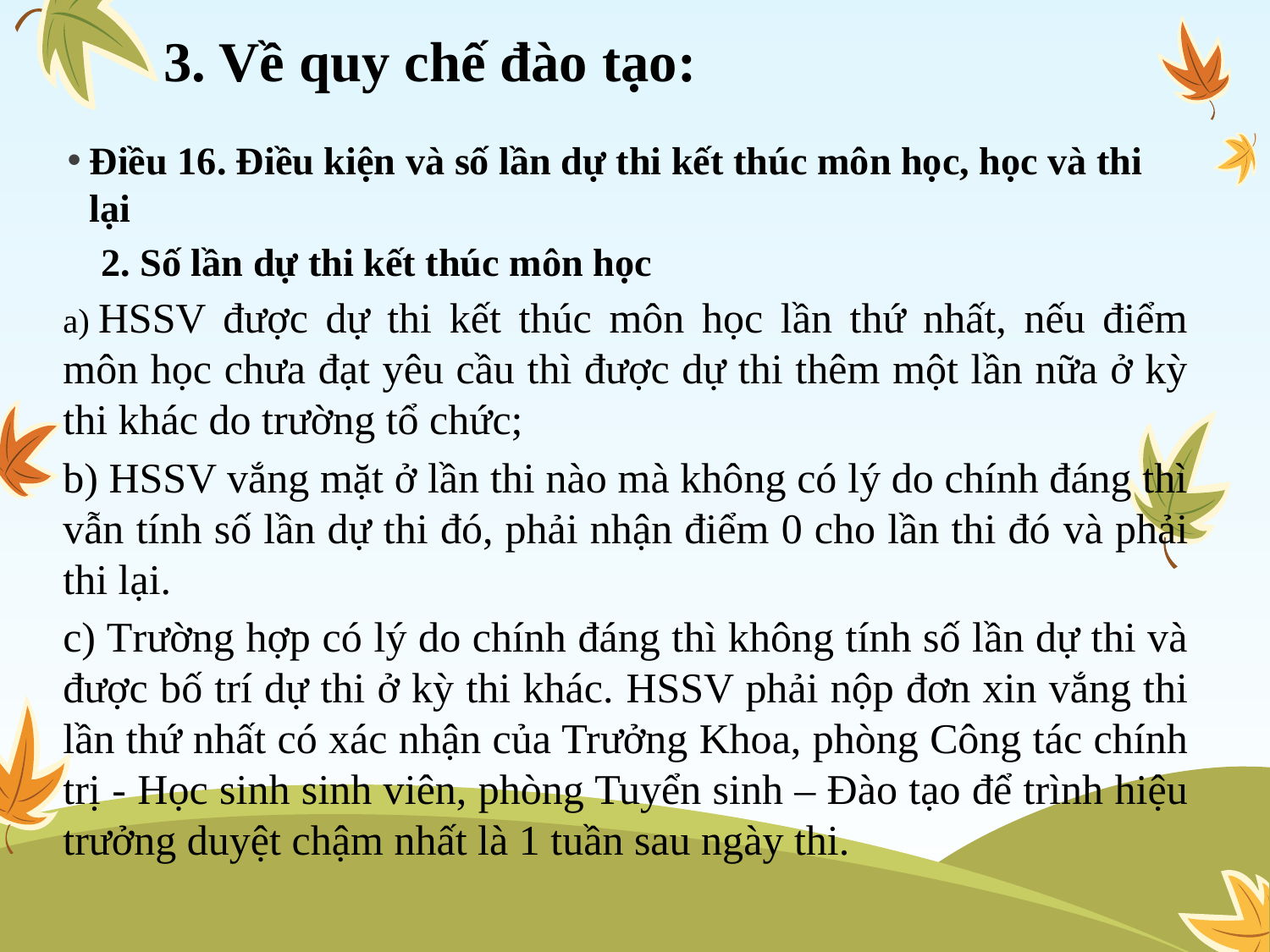

# 3. Về quy chế đào tạo:
Điều 16. Điều kiện và số lần dự thi kết thúc môn học, học và thi lại
	2. Số lần dự thi kết thúc môn học
a) HSSV được dự thi kết thúc môn học lần thứ nhất, nếu điểm môn học chưa đạt yêu cầu thì được dự thi thêm một lần nữa ở kỳ thi khác do trường tổ chức;
b) HSSV vắng mặt ở lần thi nào mà không có lý do chính đáng thì vẫn tính số lần dự thi đó, phải nhận điểm 0 cho lần thi đó và phải thi lại.
c) Trường hợp có lý do chính đáng thì không tính số lần dự thi và được bố trí dự thi ở kỳ thi khác. HSSV phải nộp đơn xin vắng thi lần thứ nhất có xác nhận của Trưởng Khoa, phòng Công tác chính trị - Học sinh sinh viên, phòng Tuyển sinh – Đào tạo để trình hiệu trưởng duyệt chậm nhất là 1 tuần sau ngày thi.